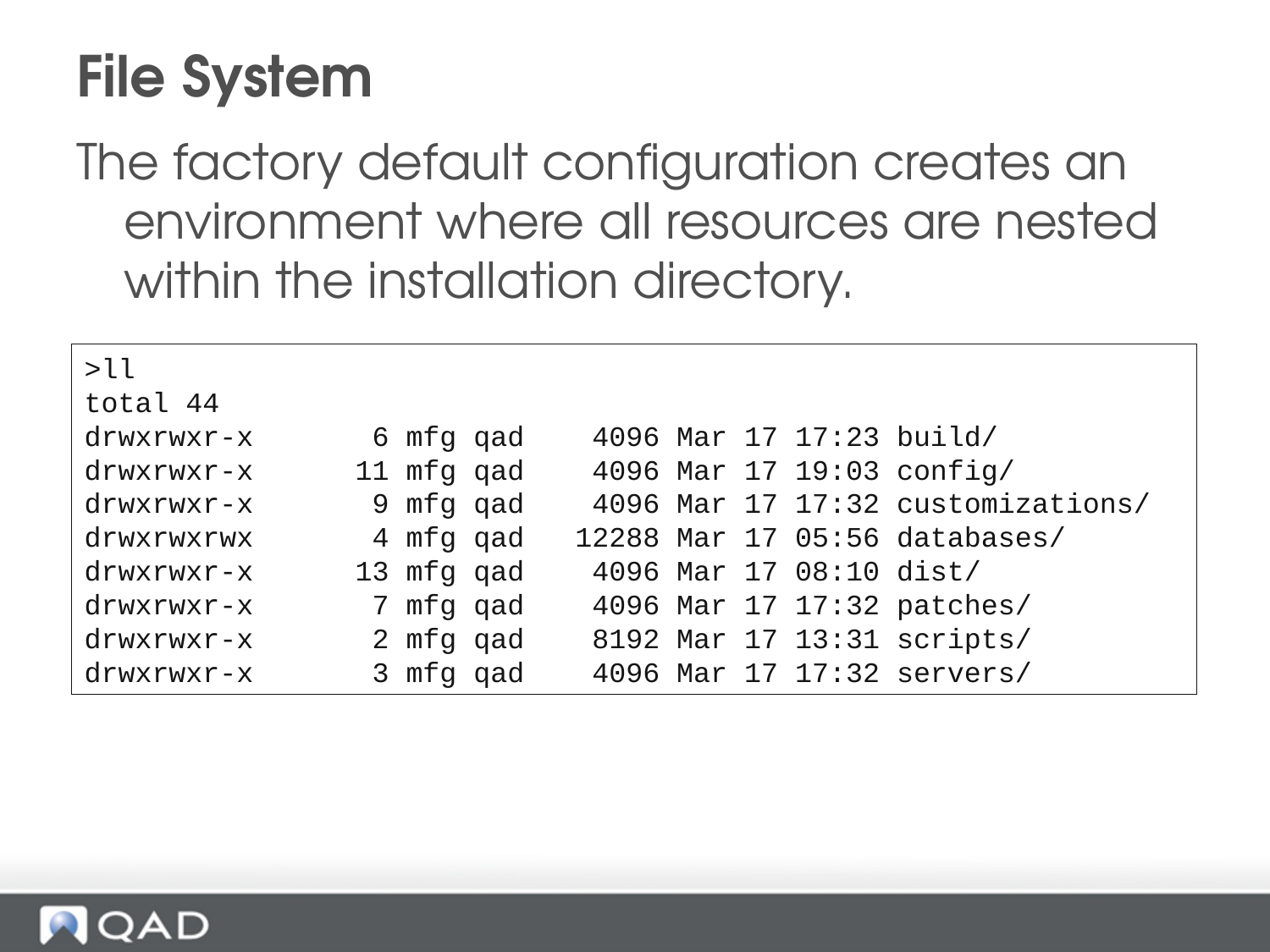

# File System
The factory default configuration creates an environment where all resources are nested within the installation directory.
>ll
total 44
drwxrwxr-x  	  6 mfg qad    4096 Mar 17 17:23 build/
drwxrwxr-x 	 11 mfg qad    4096 Mar 17 19:03 config/
drwxrwxr-x  	  9 mfg qad    4096 Mar 17 17:32 customizations/
drwxrwxrwx 	  4 mfg qad   12288 Mar 17 05:56 databases/
drwxrwxr-x 	 13 mfg qad    4096 Mar 17 08:10 dist/
drwxrwxr-x 	  7 mfg qad    4096 Mar 17 17:32 patches/
drwxrwxr-x 	  2 mfg qad    8192 Mar 17 13:31 scripts/
drwxrwxr-x 	  3 mfg qad    4096 Mar 17 17:32 servers/